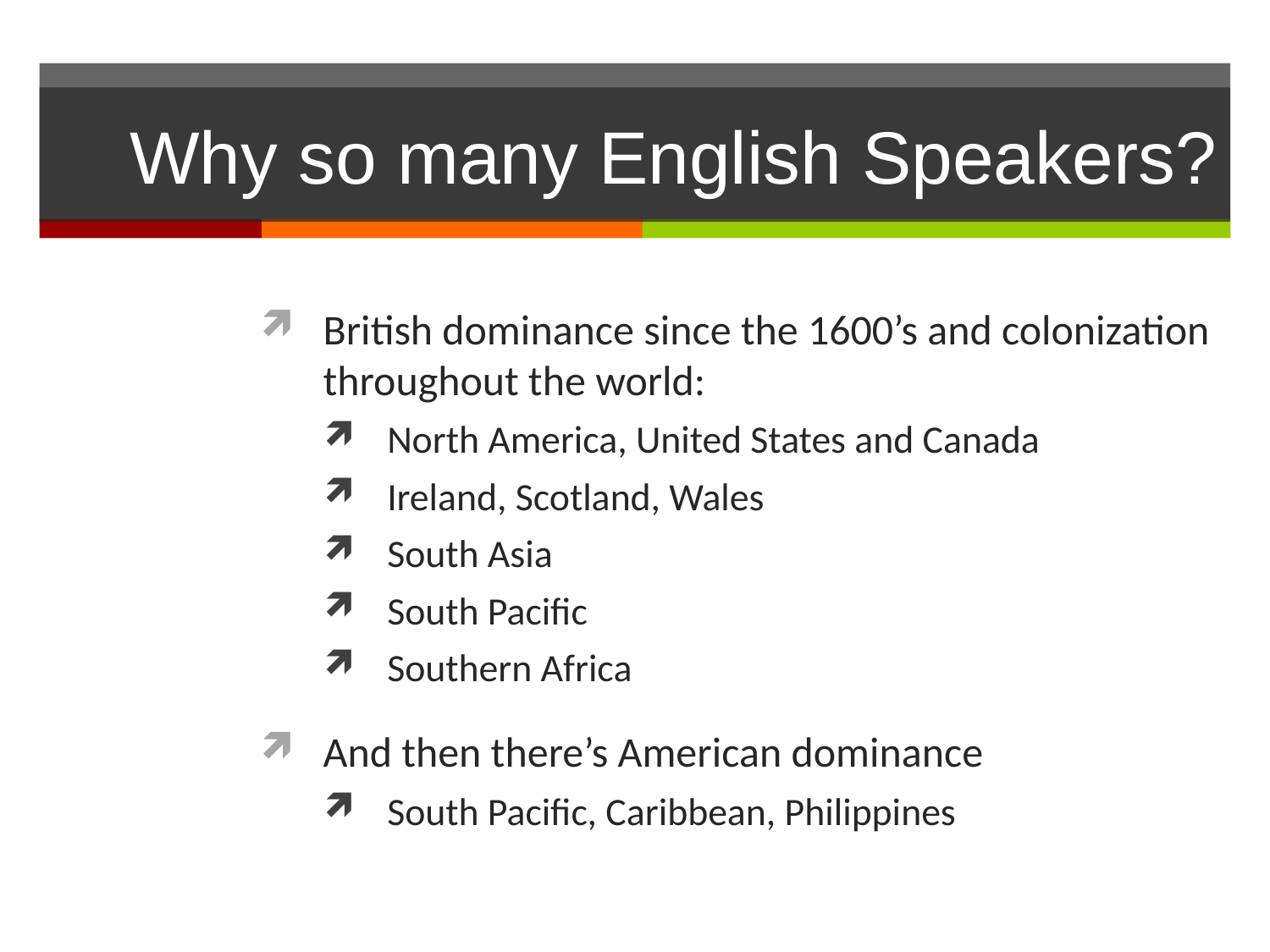

# Why so many English Speakers?
British dominance since the 1600’s and colonization throughout the world:
North America, United States and Canada
Ireland, Scotland, Wales
South Asia
South Pacific
Southern Africa
And then there’s American dominance
South Pacific, Caribbean, Philippines